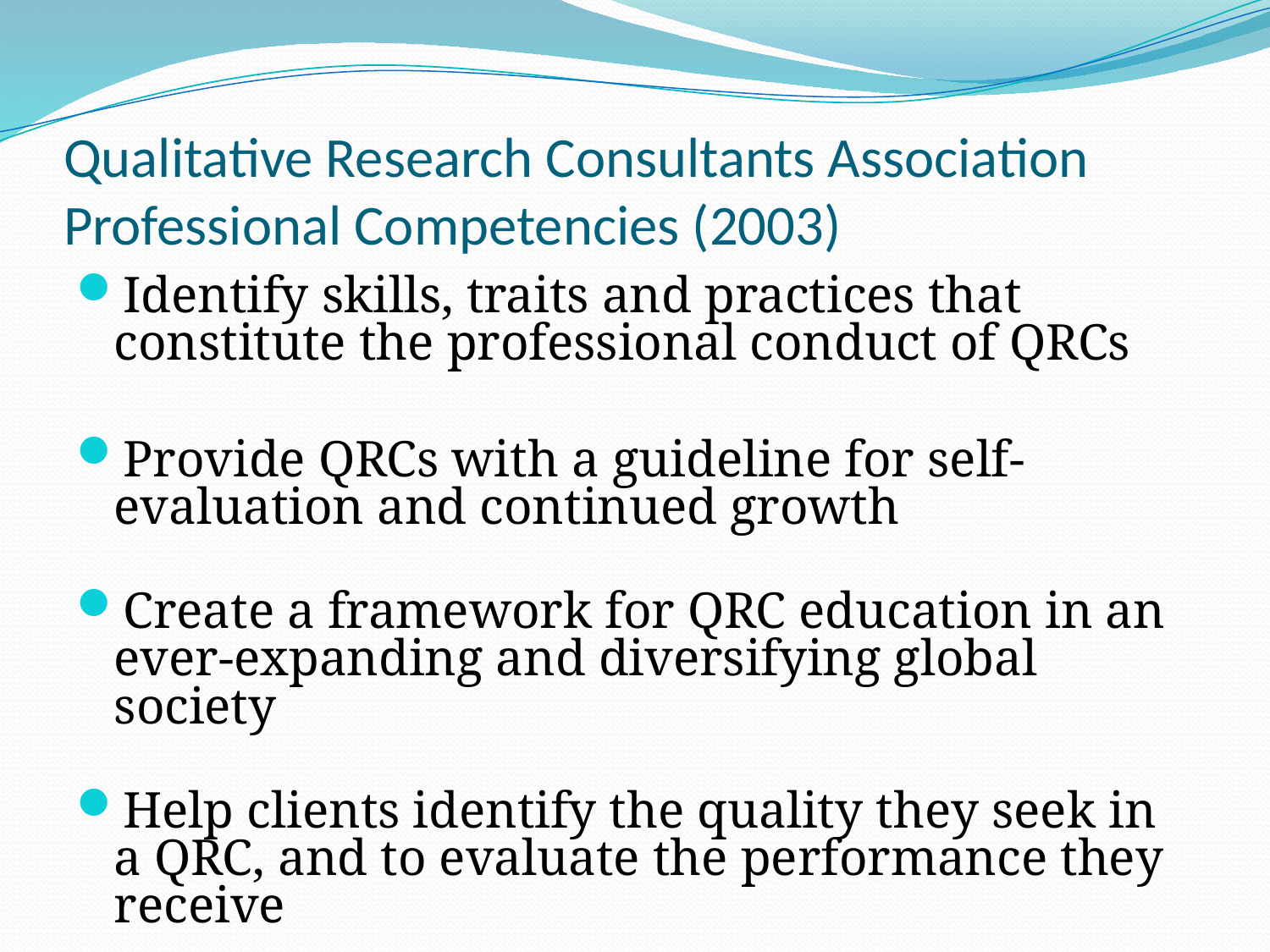

# Qualitative Research Consultants Association Professional Competencies (2003)
Identify skills, traits and practices that constitute the professional conduct of QRCs
Provide QRCs with a guideline for self-evaluation and continued growth
Create a framework for QRC education in an ever-expanding and diversifying global society
Help clients identify the quality they seek in a QRC, and to evaluate the performance they receive